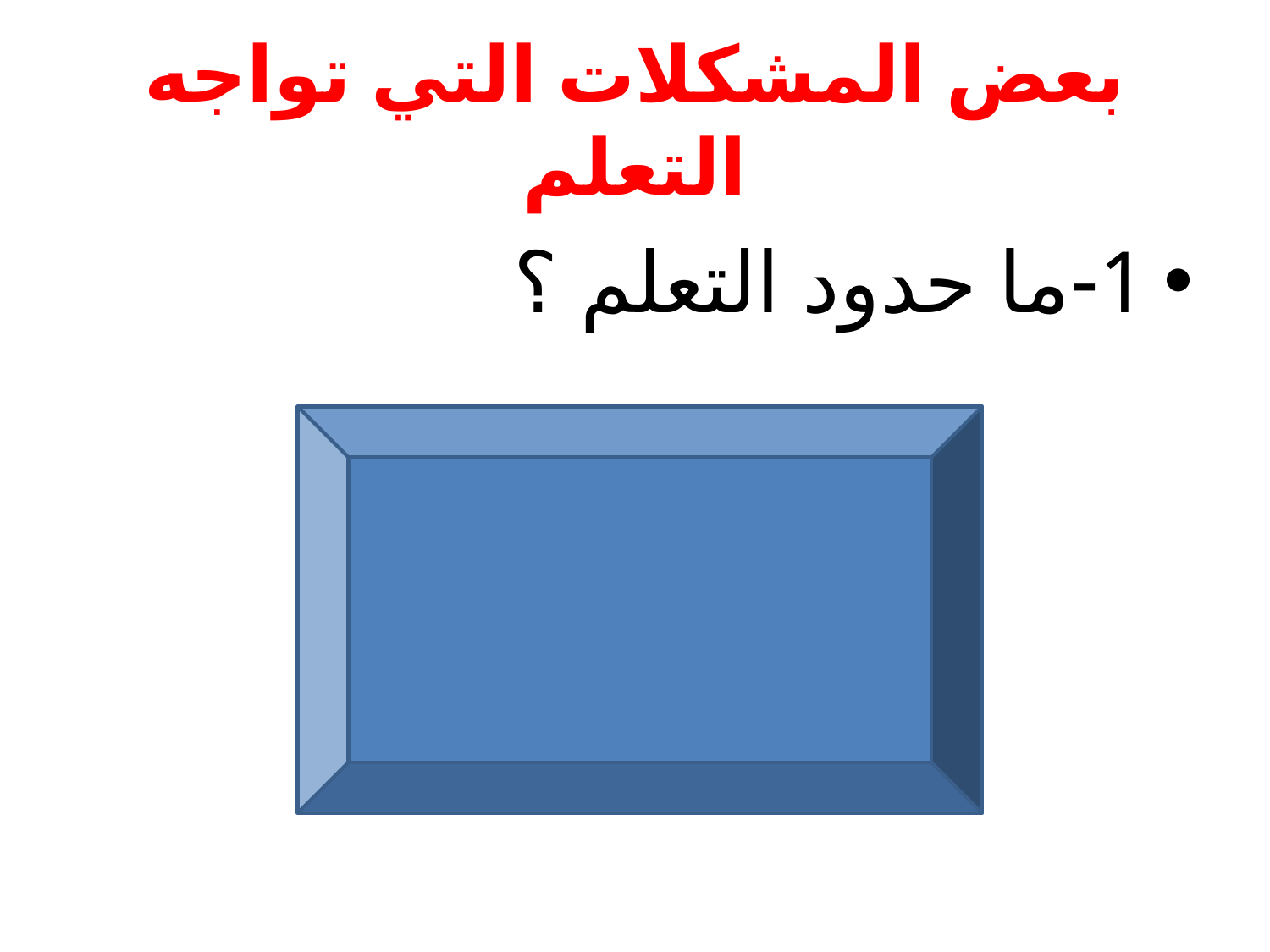

# بعض المشكلات التي تواجه التعلم
1-ما حدود التعلم ؟